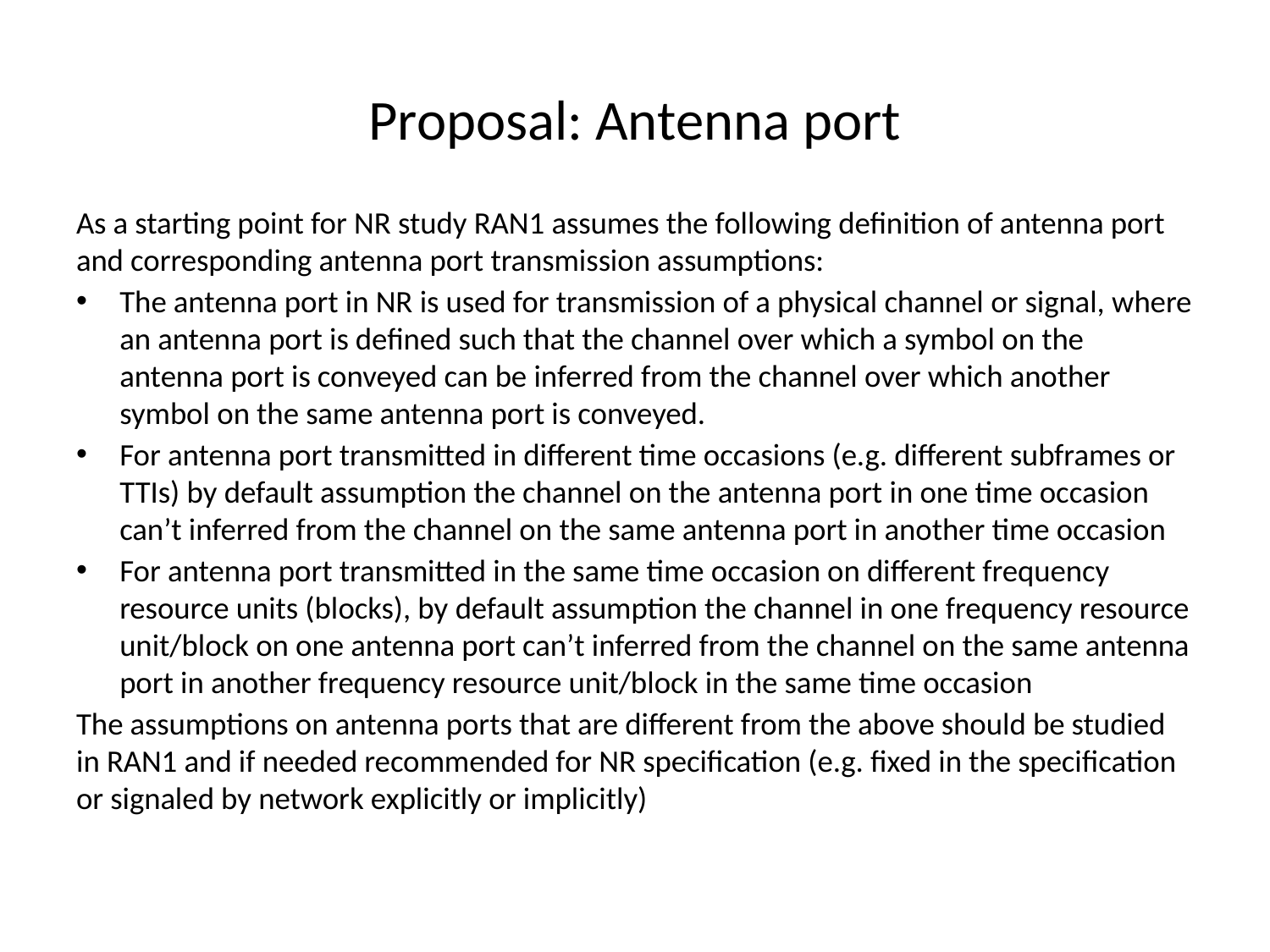

# Proposal: Antenna port
As a starting point for NR study RAN1 assumes the following definition of antenna port and corresponding antenna port transmission assumptions:
The antenna port in NR is used for transmission of a physical channel or signal, where an antenna port is defined such that the channel over which a symbol on the antenna port is conveyed can be inferred from the channel over which another symbol on the same antenna port is conveyed.
For antenna port transmitted in different time occasions (e.g. different subframes or TTIs) by default assumption the channel on the antenna port in one time occasion can’t inferred from the channel on the same antenna port in another time occasion
For antenna port transmitted in the same time occasion on different frequency resource units (blocks), by default assumption the channel in one frequency resource unit/block on one antenna port can’t inferred from the channel on the same antenna port in another frequency resource unit/block in the same time occasion
The assumptions on antenna ports that are different from the above should be studied in RAN1 and if needed recommended for NR specification (e.g. fixed in the specification or signaled by network explicitly or implicitly)